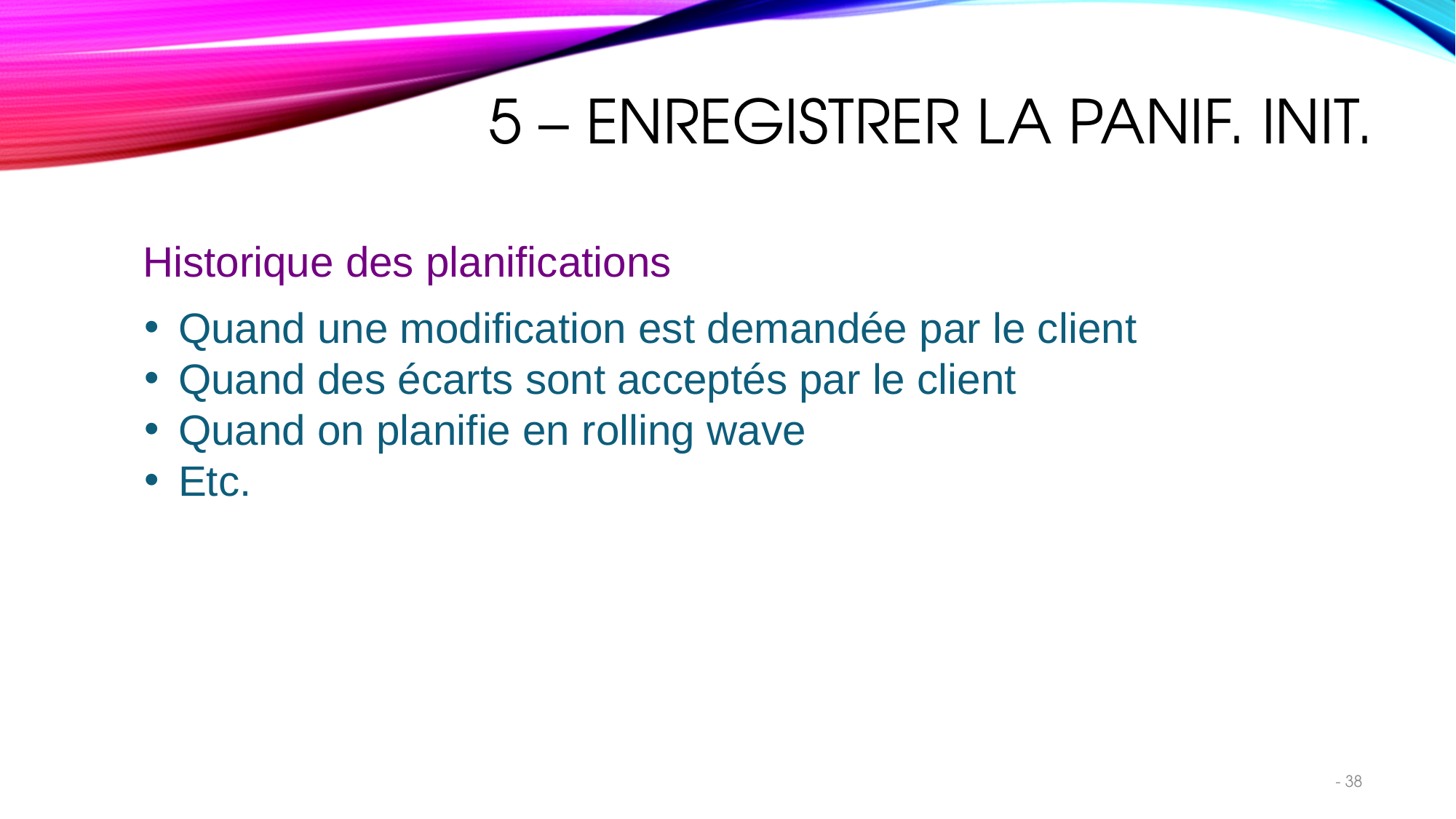

# 5 – Enregistrer la panif. init.
Historique des planifications
Quand une modification est demandée par le client
Quand des écarts sont acceptés par le client
Quand on planifie en rolling wave
Etc.

38